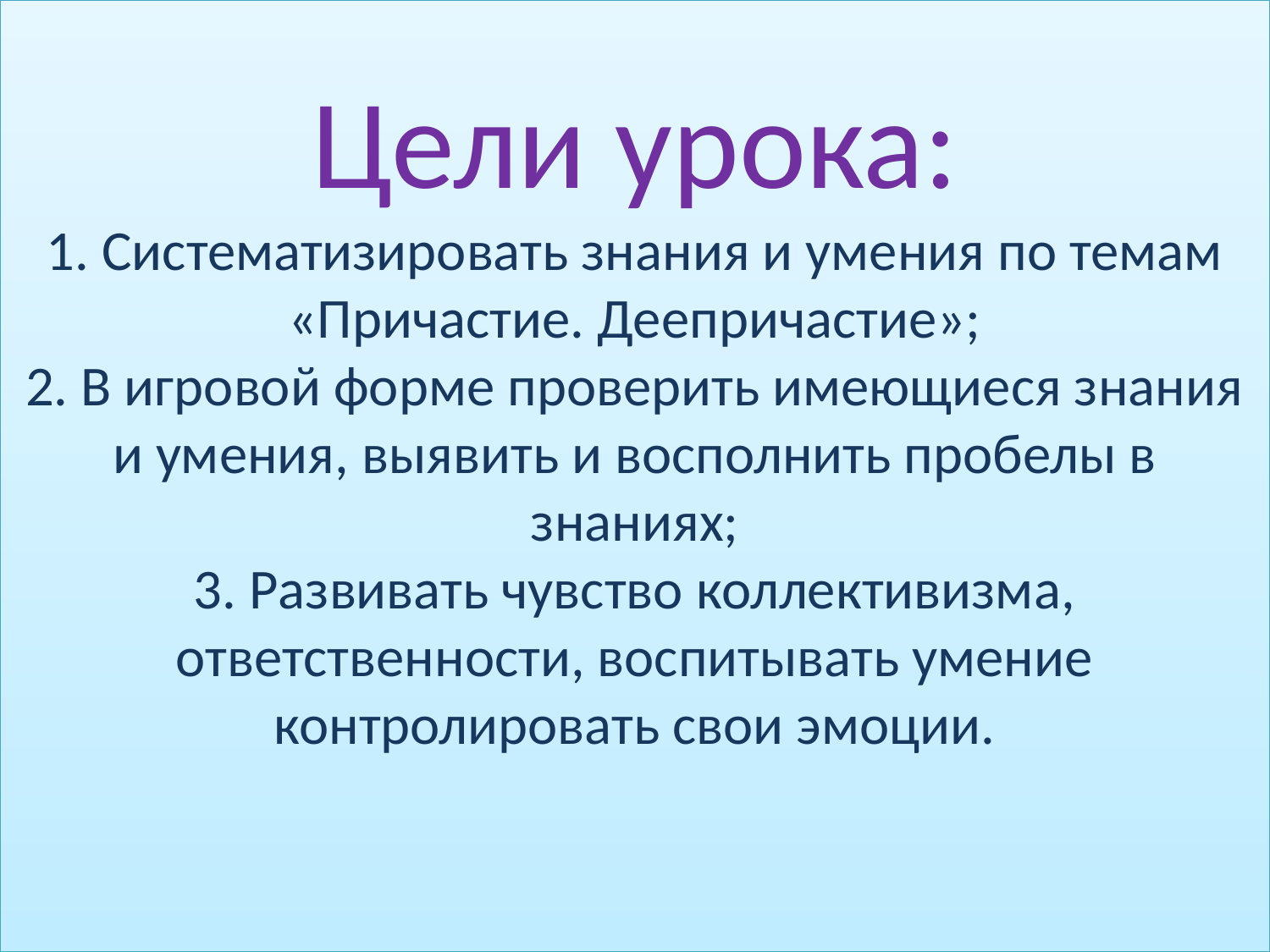

# Цели урока: 1. Систематизировать знания и умения по темам «Причастие. Деепричастие»; 2. В игровой форме проверить имеющиеся знания и умения, выявить и восполнить пробелы в знаниях; 3. Развивать чувство коллективизма, ответственности, воспитывать умение контролировать свои эмоции.